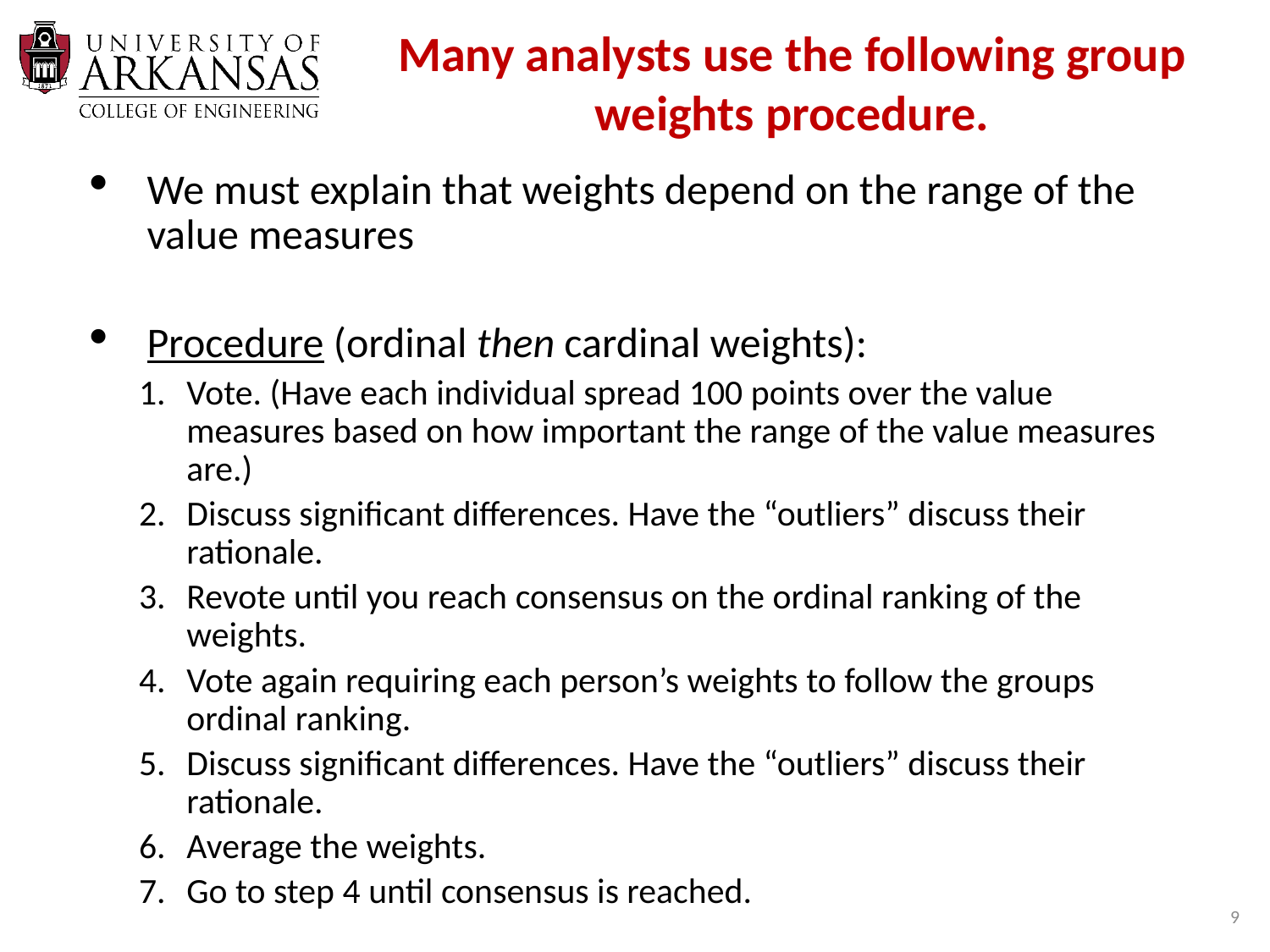

Many analysts use the following group weights procedure.
We must explain that weights depend on the range of the value measures

Procedure (ordinal then cardinal weights):
Vote. (Have each individual spread 100 points over the value measures based on how important the range of the value measures are.)
Discuss significant differences. Have the “outliers” discuss their rationale.
Revote until you reach consensus on the ordinal ranking of the weights.
Vote again requiring each person’s weights to follow the groups ordinal ranking.
Discuss significant differences. Have the “outliers” discuss their rationale.
Average the weights.
Go to step 4 until consensus is reached.
9